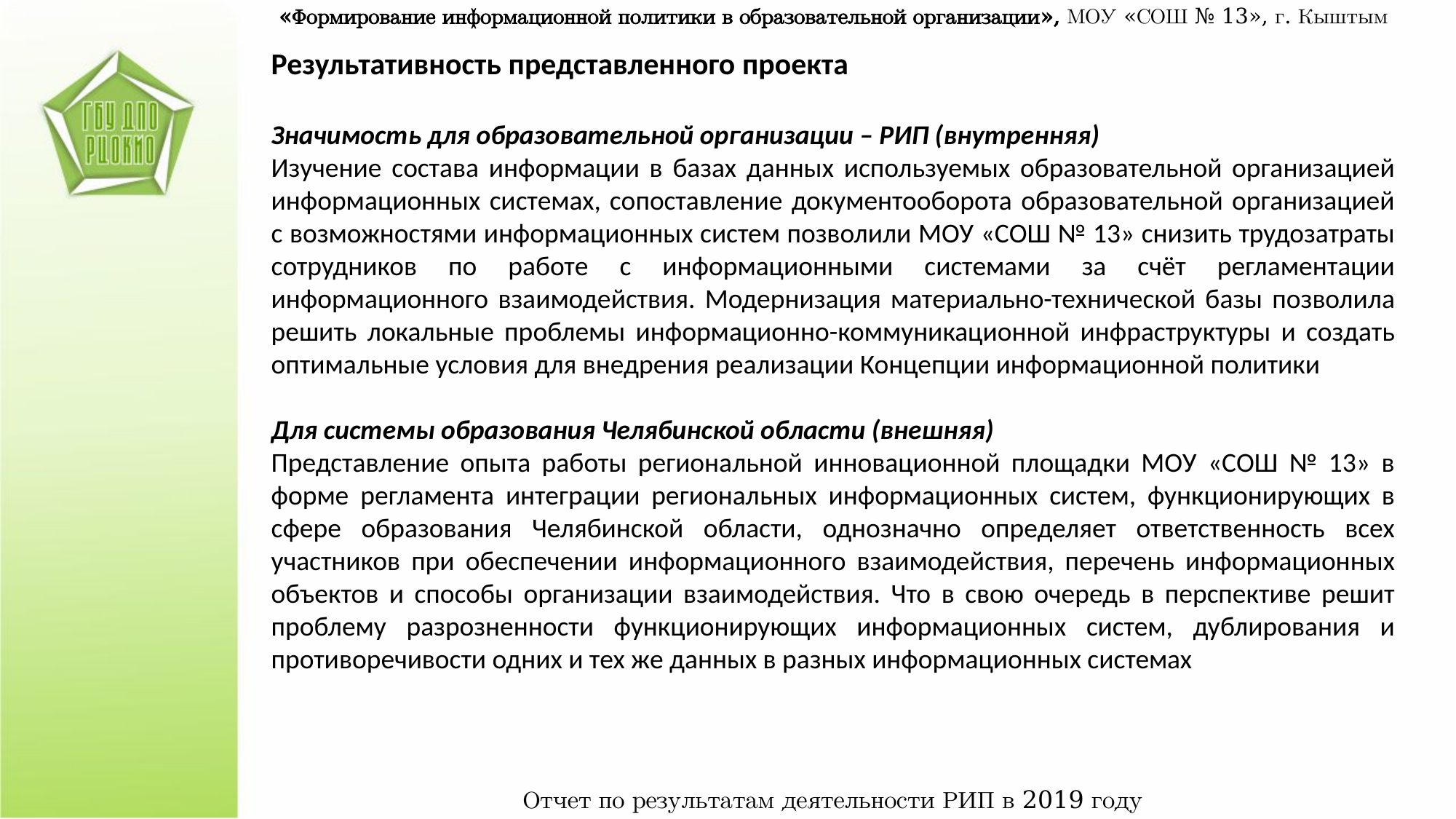

«Формирование информационной политики в образовательной организации», МОУ «СОШ № 13», г. Кыштым
Результативность представленного проекта

Значимость для образовательной организации – РИП (внутренняя)
Изучение состава информации в базах данных используемых образовательной организацией информационных системах, сопоставление документооборота образовательной организацией с возможностями информационных систем позволили МОУ «СОШ № 13» снизить трудозатраты сотрудников по работе с информационными системами за счёт регламентации информационного взаимодействия. Модернизация материально-технической базы позволила решить локальные проблемы информационно-коммуникационной инфраструктуры и создать оптимальные условия для внедрения реализации Концепции информационной политики

Для системы образования Челябинской области (внешняя)
Представление опыта работы региональной инновационной площадки МОУ «СОШ № 13» в форме регламента интеграции региональных информационных систем, функционирующих в сфере образования Челябинской области, однозначно определяет ответственность всех участников при обеспечении информационного взаимодействия, перечень информационных объектов и способы организации взаимодействия. Что в свою очередь в перспективе решит проблему разрозненности функционирующих информационных систем, дублирования и противоречивости одних и тех же данных в разных информационных системах
Отчет по результатам деятельности РИП в 2019 году